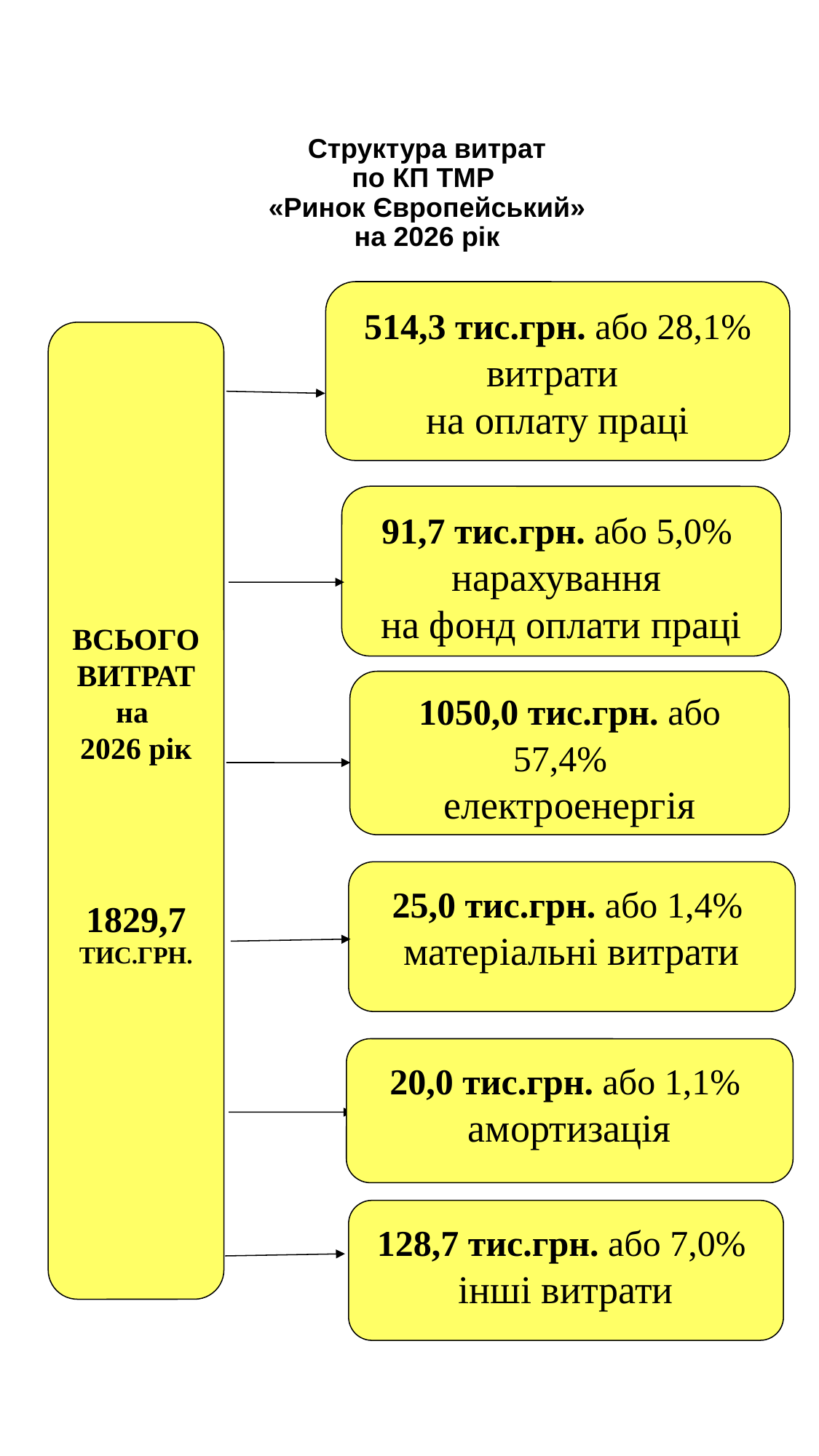

# Структура витрат по КП ТМР «Ринок Європейський» на 2026 рік
514,3 тис.грн. або 28,1% витрати
на оплату праці

ВСЬОГО ВИТРАТ на
2026 рік

1829,7
ТИС.ГРН.

91,7 тис.грн. або 5,0%  нарахування
на фонд оплати праці

1050,0 тис.грн. або 57,4%
електроенергія

25,0 тис.грн. або 1,4%  матеріальні витрати

20,0 тис.грн. або 1,1%  амортизація

128,7 тис.грн. або 7,0%  інші витрати